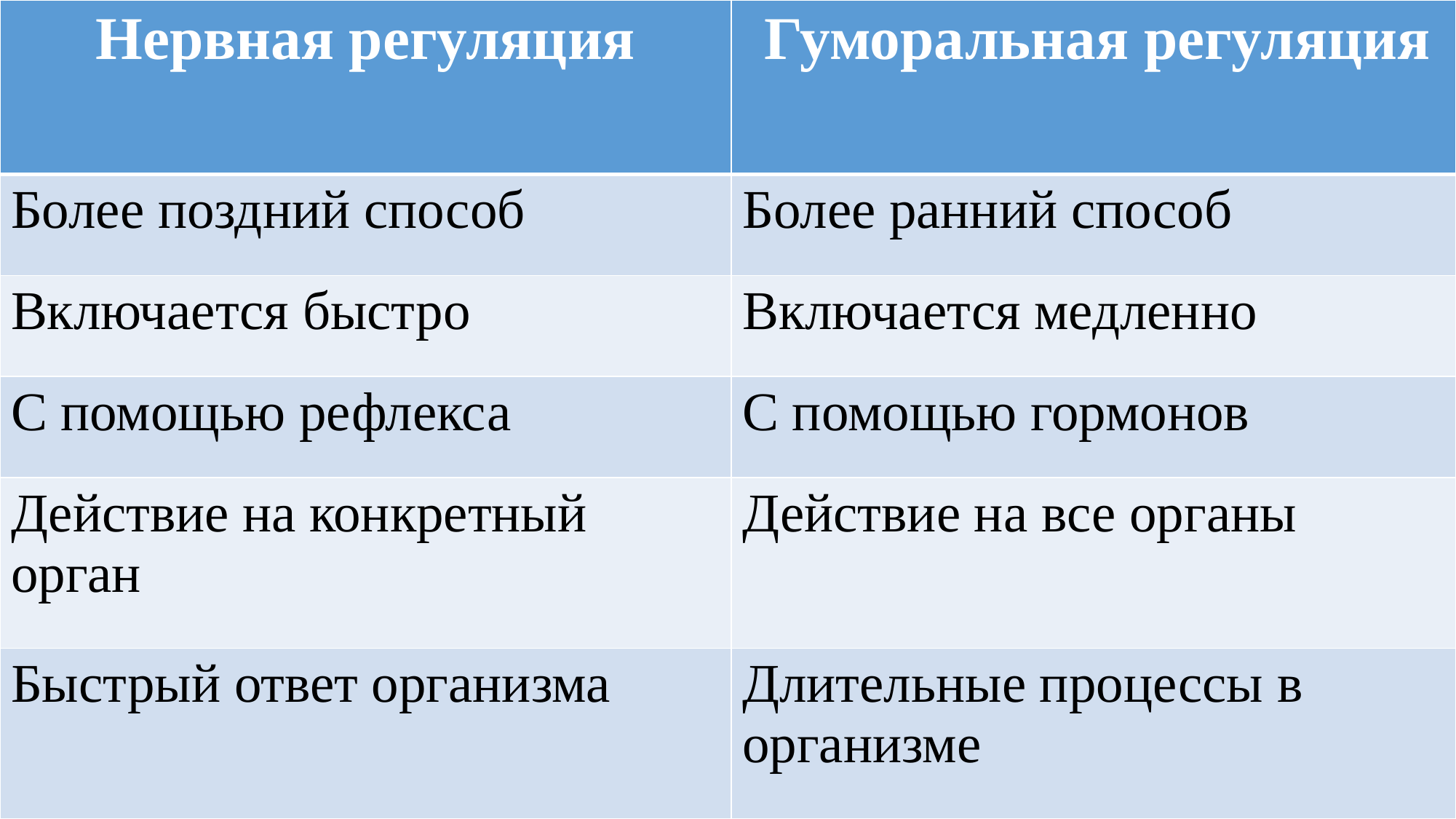

| Нервная регуляция | Гуморальная регуляция |
| --- | --- |
| Более поздний способ | Более ранний способ |
| Включается быстро | Включается медленно |
| С помощью рефлекса | С помощью гормонов |
| Действие на конкретный орган | Действие на все органы |
| Быстрый ответ организма | Длительные процессы в организме |
#